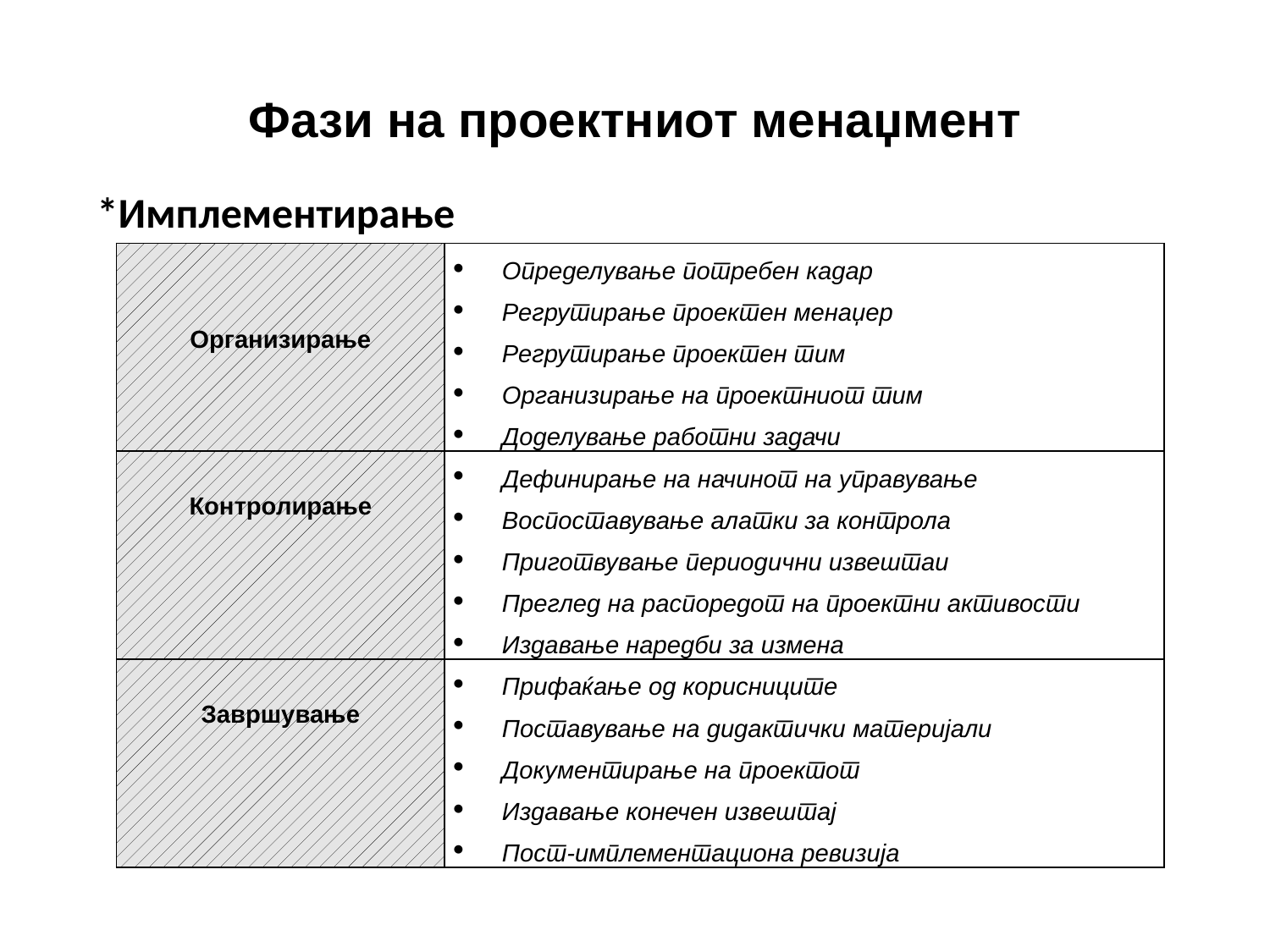

# Фази на проектниот менаџмент
*Имплементирање
| Организирање | Определување потребен кадар Регрутирање проектен менаџер Регрутирање проектен тим Организирање на проектниот тим Доделување работни задачи |
| --- | --- |
| Контролирање | Дефинирање на начинот на управување Воспоставување алатки за контрола Приготвување периодични извештаи Преглед на распоредот на проектни активости Издавање наредби за измена |
| Завршување | Прифаќање од корисниците Поставување на дидактички материјали Документирање на проектот Издавање конечен извештај Пост-имплементациона ревизија |